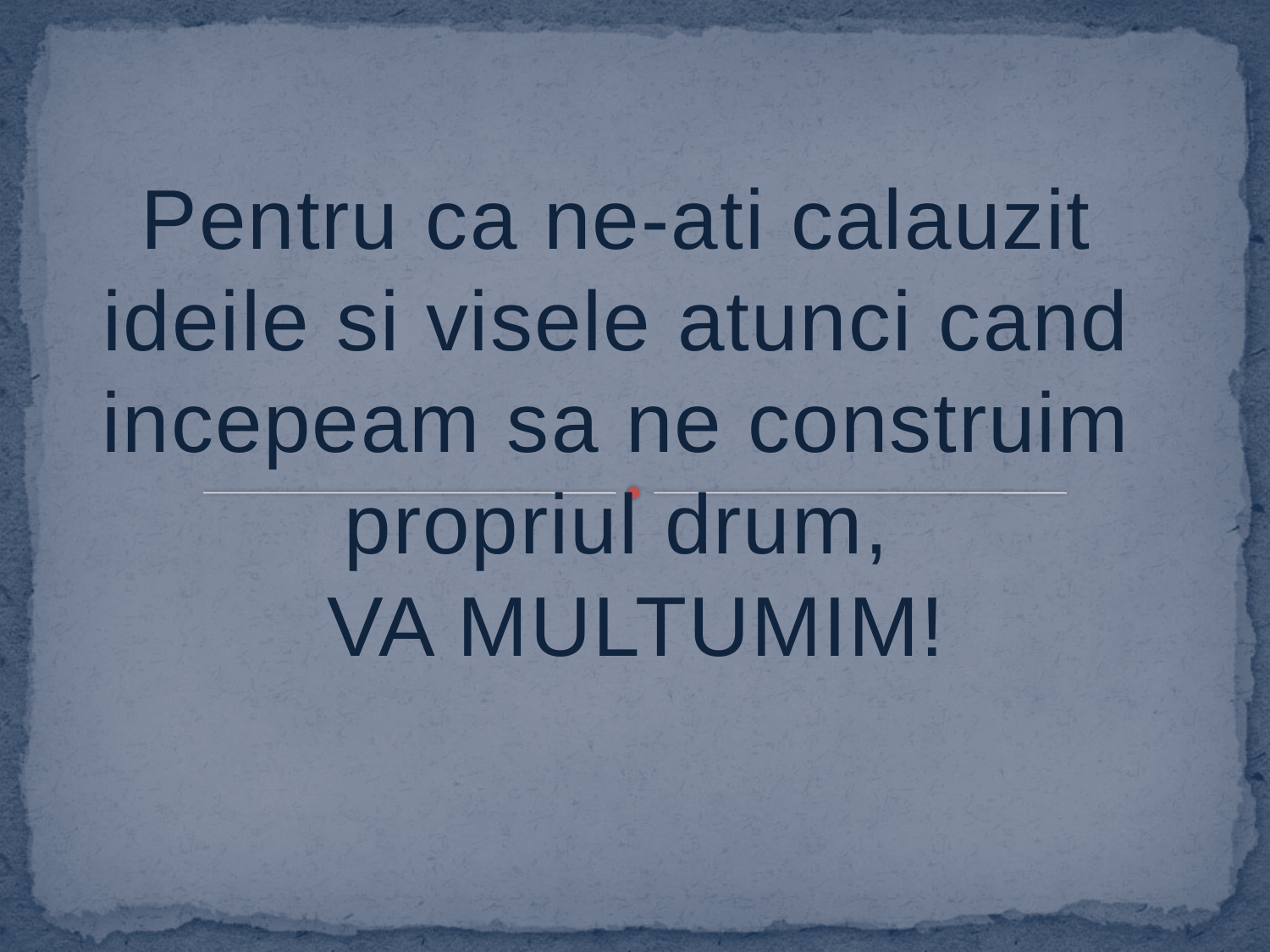

Pentru ca ne-ati calauzit ideile si visele atunci cand incepeam sa ne construim propriul drum,
VA MULTUMIM!